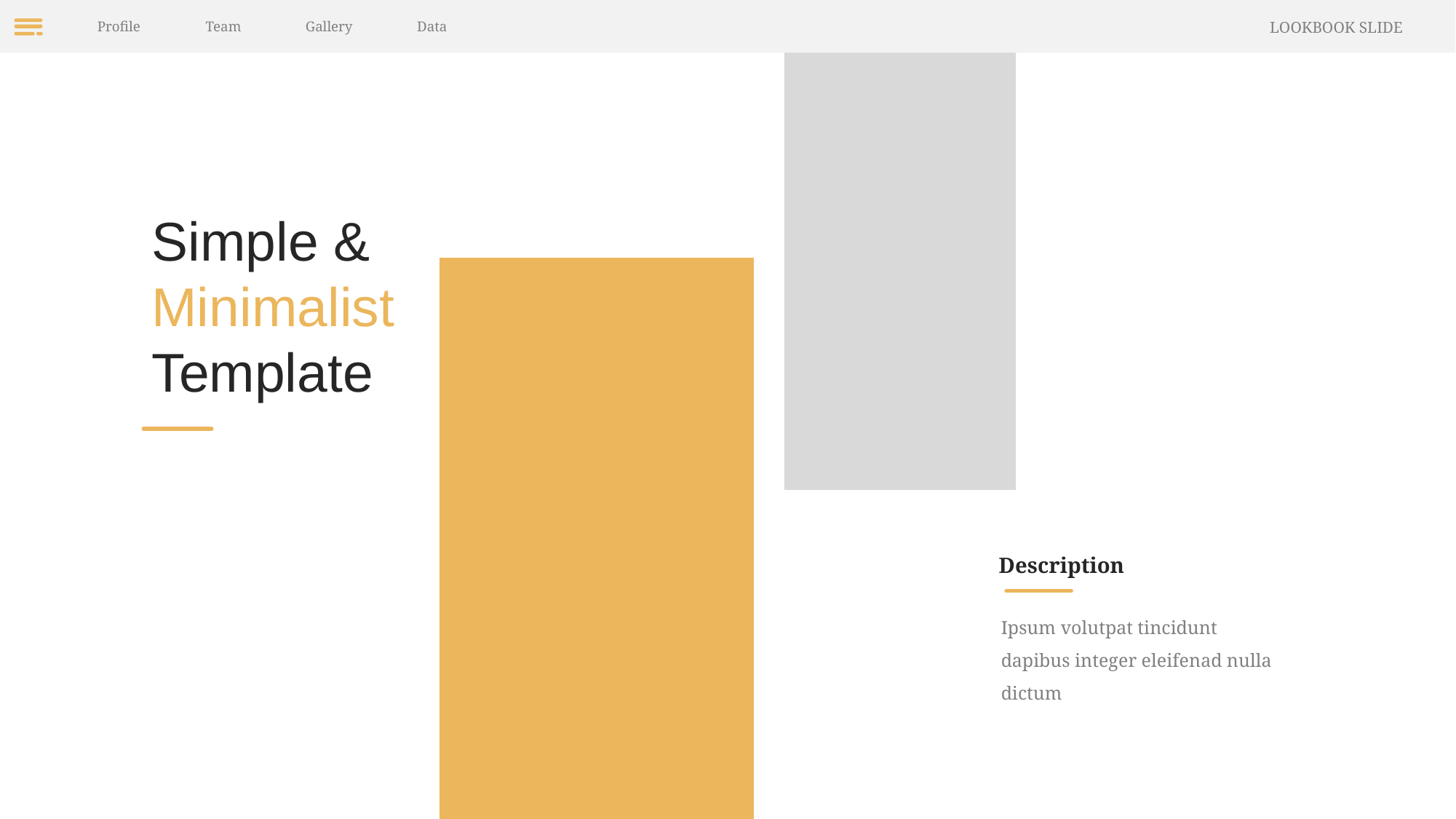

Profile
Team
Gallery
Data
LOOKBOOK SLIDE

Simple &
Minimalist
Template

Description
Ipsum volutpat tincidunt dapibus integer eleifenad nulla dictum